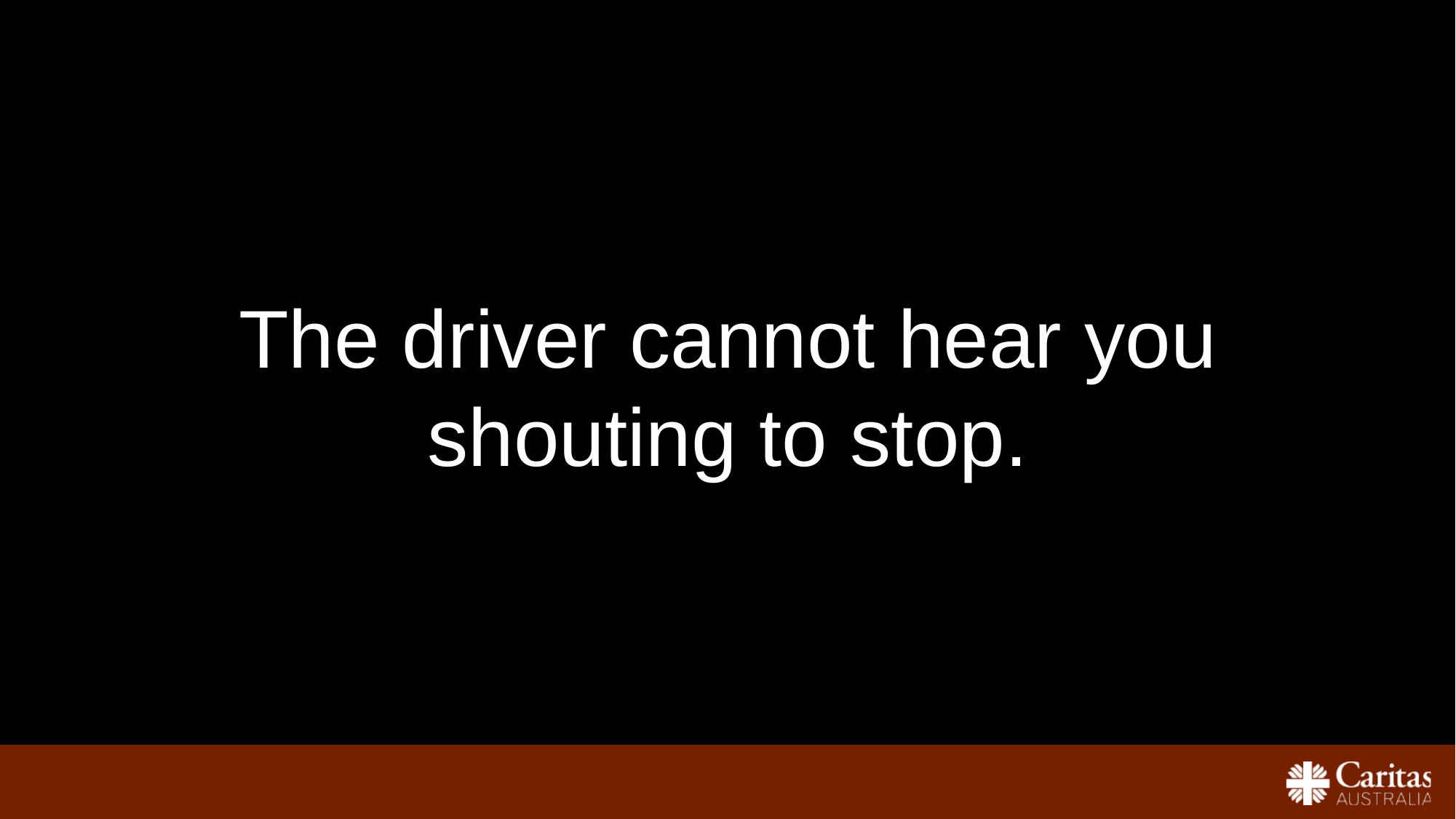

The driver cannot hear you shouting to stop.